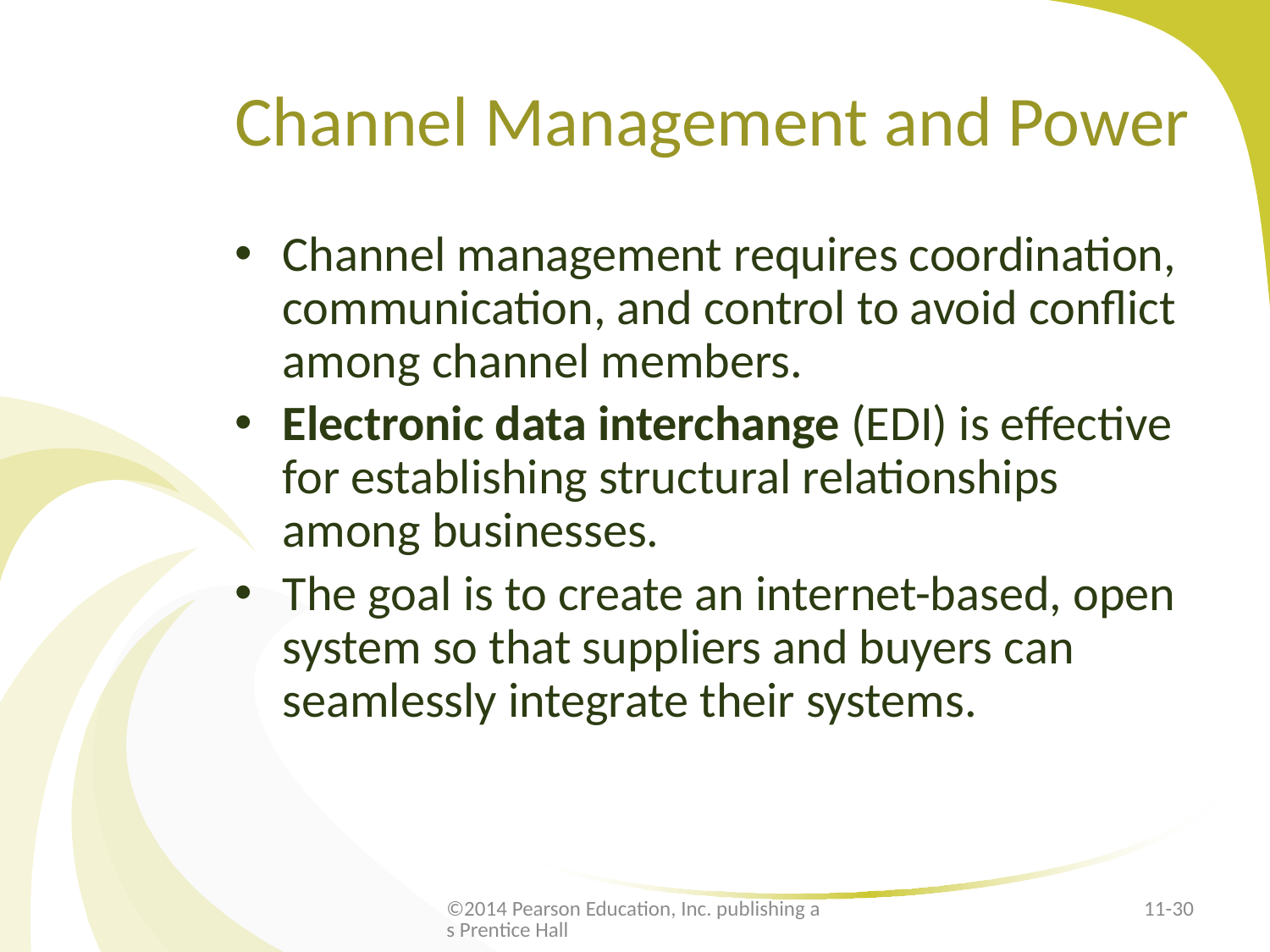

# Channel Management and Power
Channel management requires coordination, communication, and control to avoid conflict among channel members.
Electronic data interchange (EDI) is effective for establishing structural relationships among businesses.
The goal is to create an internet-based, open system so that suppliers and buyers can seamlessly integrate their systems.

©2014 Pearson Education, Inc. publishing as Prentice Hall
11-30